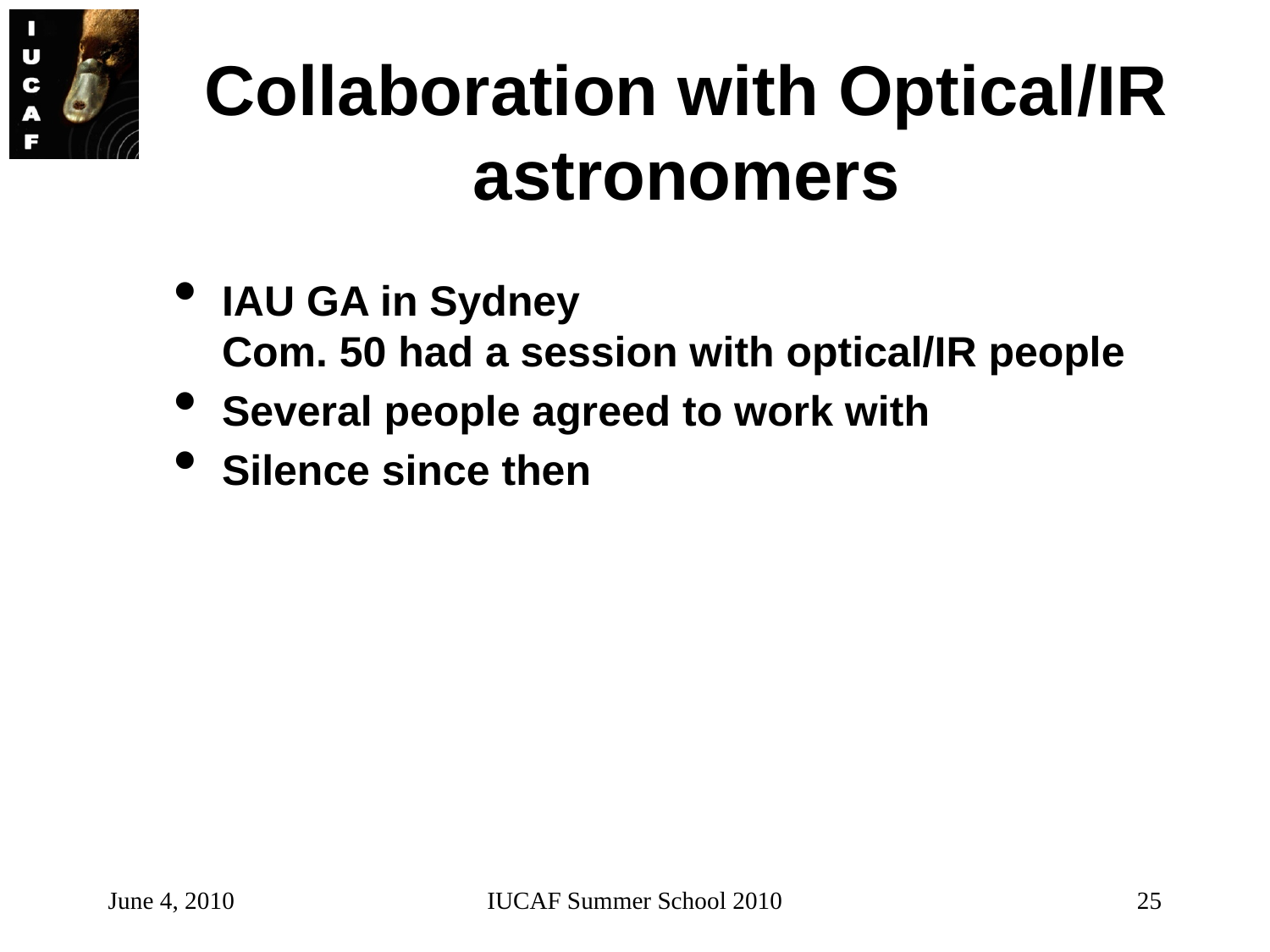

# Collaboration with Optical/IR astronomers
IAU GA in Sydney
Com. 50 had a session with optical/IR people
Several people agreed to work with
Silence since then
June 4, 2010
IUCAF Summer School 2010
25